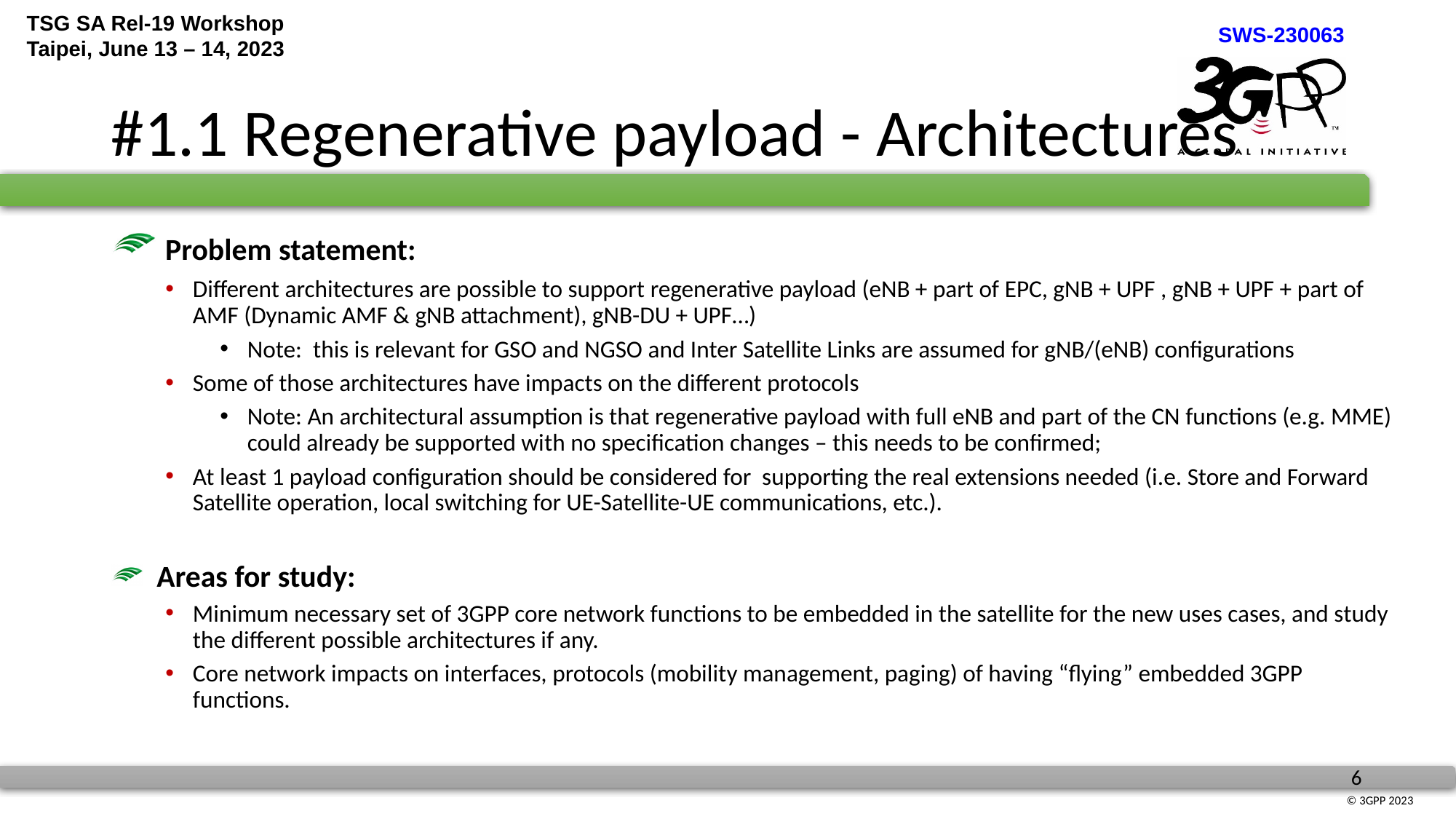

# #1.1 Regenerative payload - Architectures
 Problem statement:
Different architectures are possible to support regenerative payload (eNB + part of EPC, gNB + UPF , gNB + UPF + part of AMF (Dynamic AMF & gNB attachment), gNB-DU + UPF…)
Note:  this is relevant for GSO and NGSO and Inter Satellite Links are assumed for gNB/(eNB) configurations
Some of those architectures have impacts on the different protocols
Note: An architectural assumption is that regenerative payload with full eNB and part of the CN functions (e.g. MME) could already be supported with no specification changes – this needs to be confirmed;
At least 1 payload configuration should be considered for  supporting the real extensions needed (i.e. Store and Forward Satellite operation, local switching for UE-Satellite-UE communications, etc.).

  Areas for study:
Minimum necessary set of 3GPP core network functions to be embedded in the satellite for the new uses cases, and study the different possible architectures if any.
Core network impacts on interfaces, protocols (mobility management, paging) of having “flying” embedded 3GPP functions.